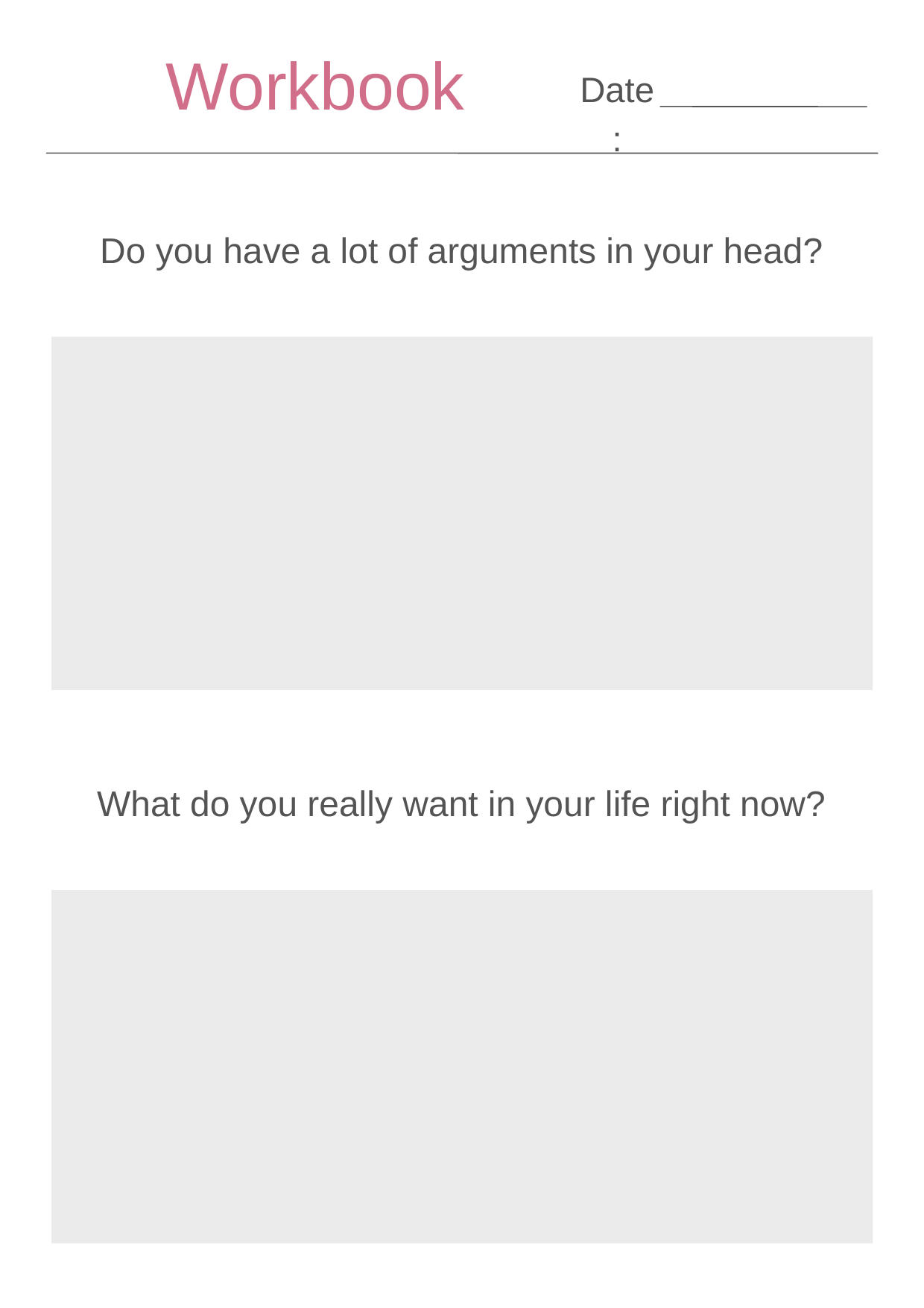

Workbook
Date:

Do you have a lot of arguments in your head?

What do you really want in your life right now?